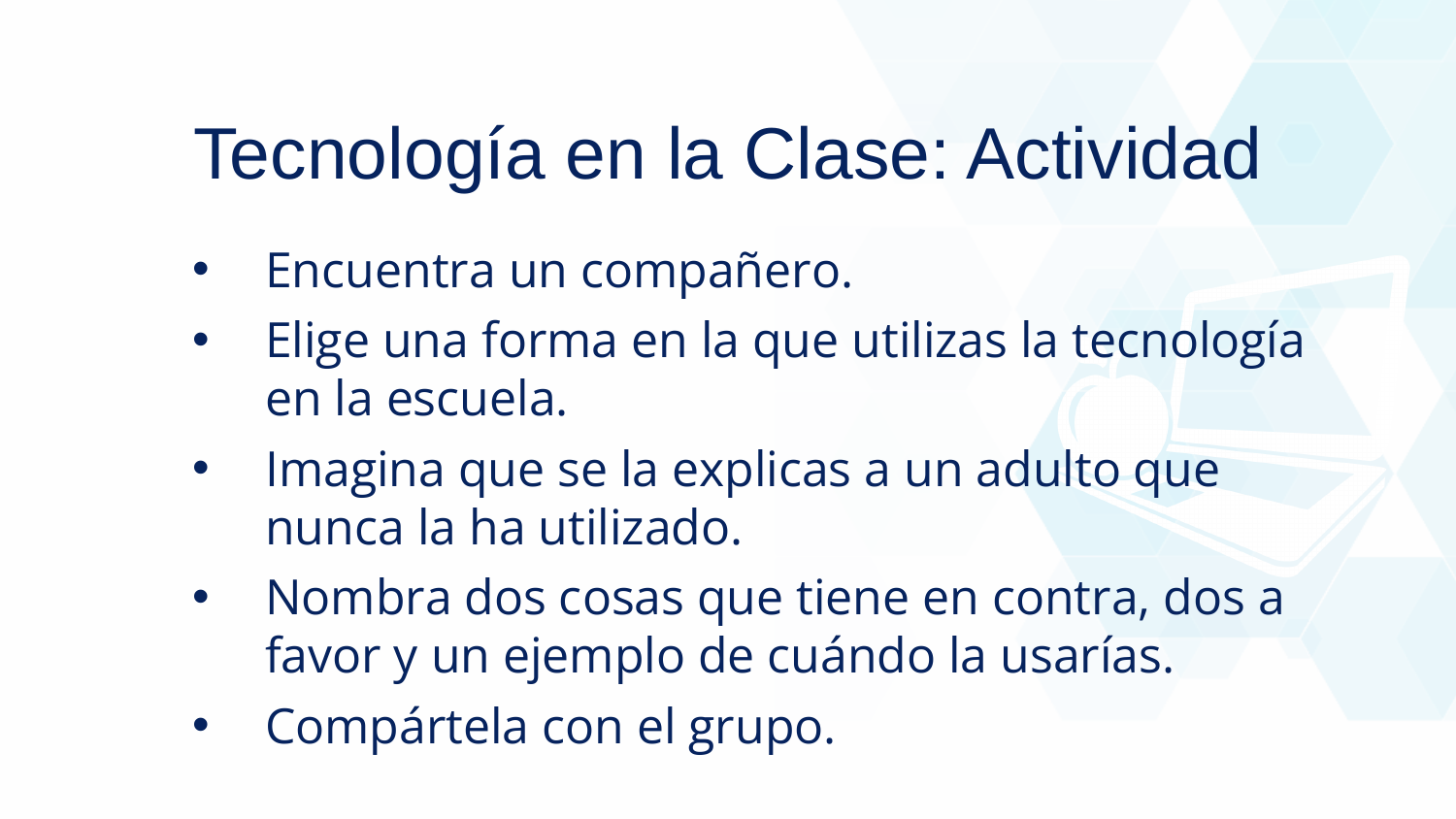

Tecnología en la Clase: Actividad
Encuentra un compañero.
Elige una forma en la que utilizas la tecnología en la escuela.
Imagina que se la explicas a un adulto que nunca la ha utilizado.
Nombra dos cosas que tiene en contra, dos a favor y un ejemplo de cuándo la usarías.
Compártela con el grupo.